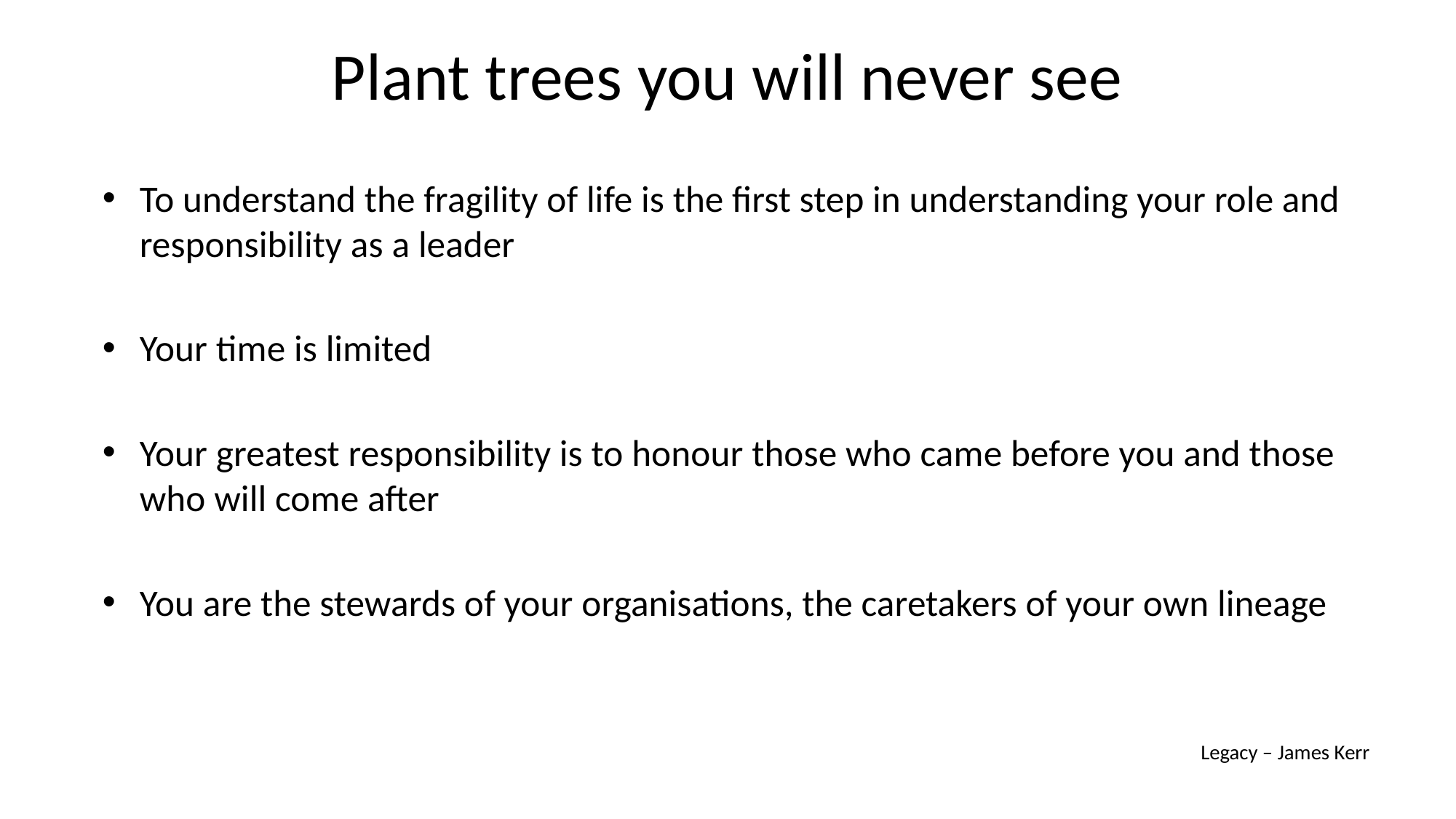

# Plant trees you will never see
To understand the fragility of life is the first step in understanding your role and responsibility as a leader

Your time is limited

Your greatest responsibility is to honour those who came before you and those who will come after

You are the stewards of your organisations, the caretakers of your own lineage

Legacy – James Kerr